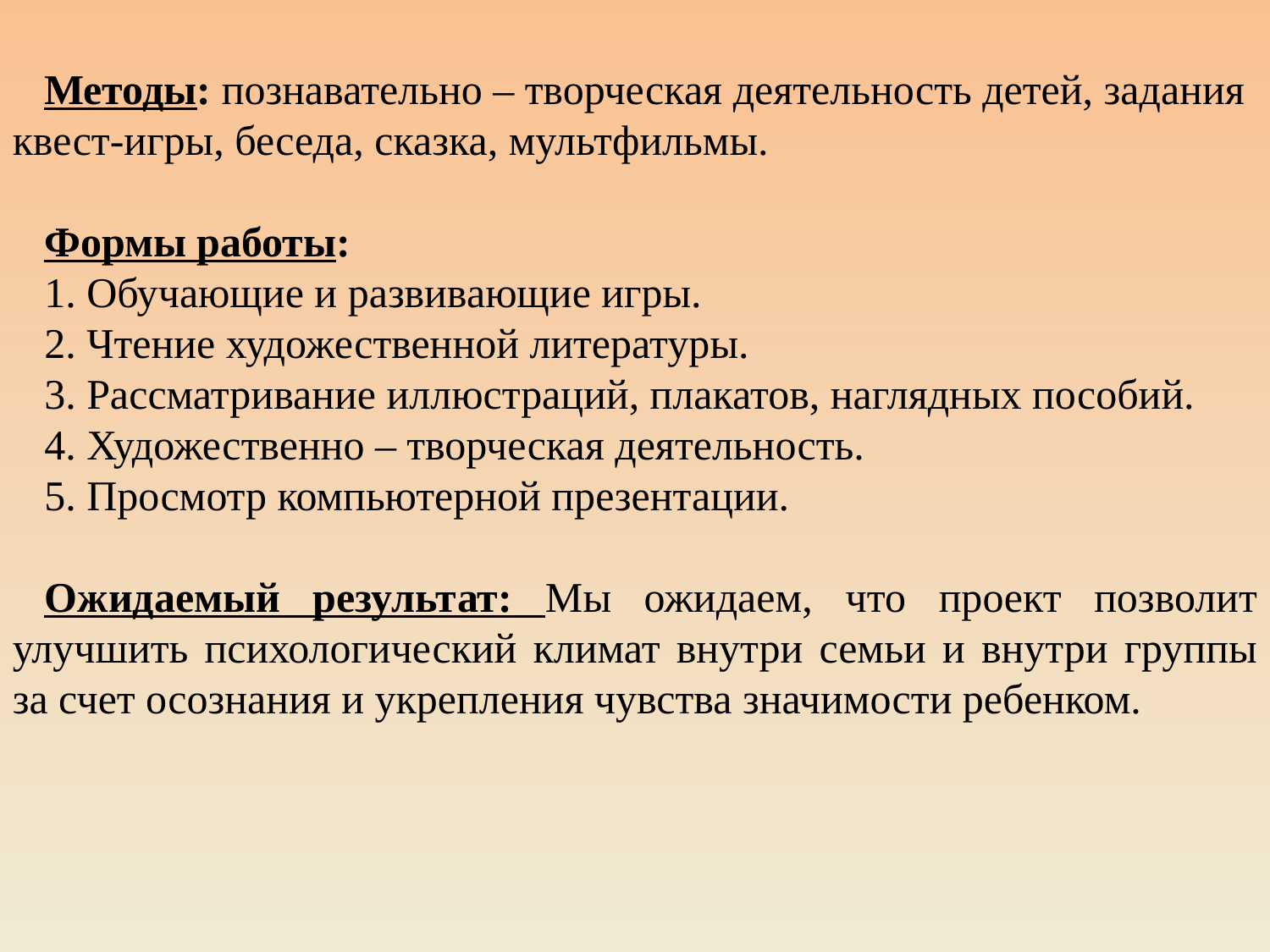

Методы: познавательно – творческая деятельность детей, задания квест-игры, беседа, сказка, мультфильмы.

Формы работы:
1. Обучающие и развивающие игры.
2. Чтение художественной литературы.
3. Рассматривание иллюстраций, плакатов, наглядных пособий.
4. Художественно – творческая деятельность.
5. Просмотр компьютерной презентации.

Ожидаемый результат: Мы ожидаем, что проект позволит улучшить психологический климат внутри семьи и внутри группы за счет осознания и укрепления чувства значимости ребенком.